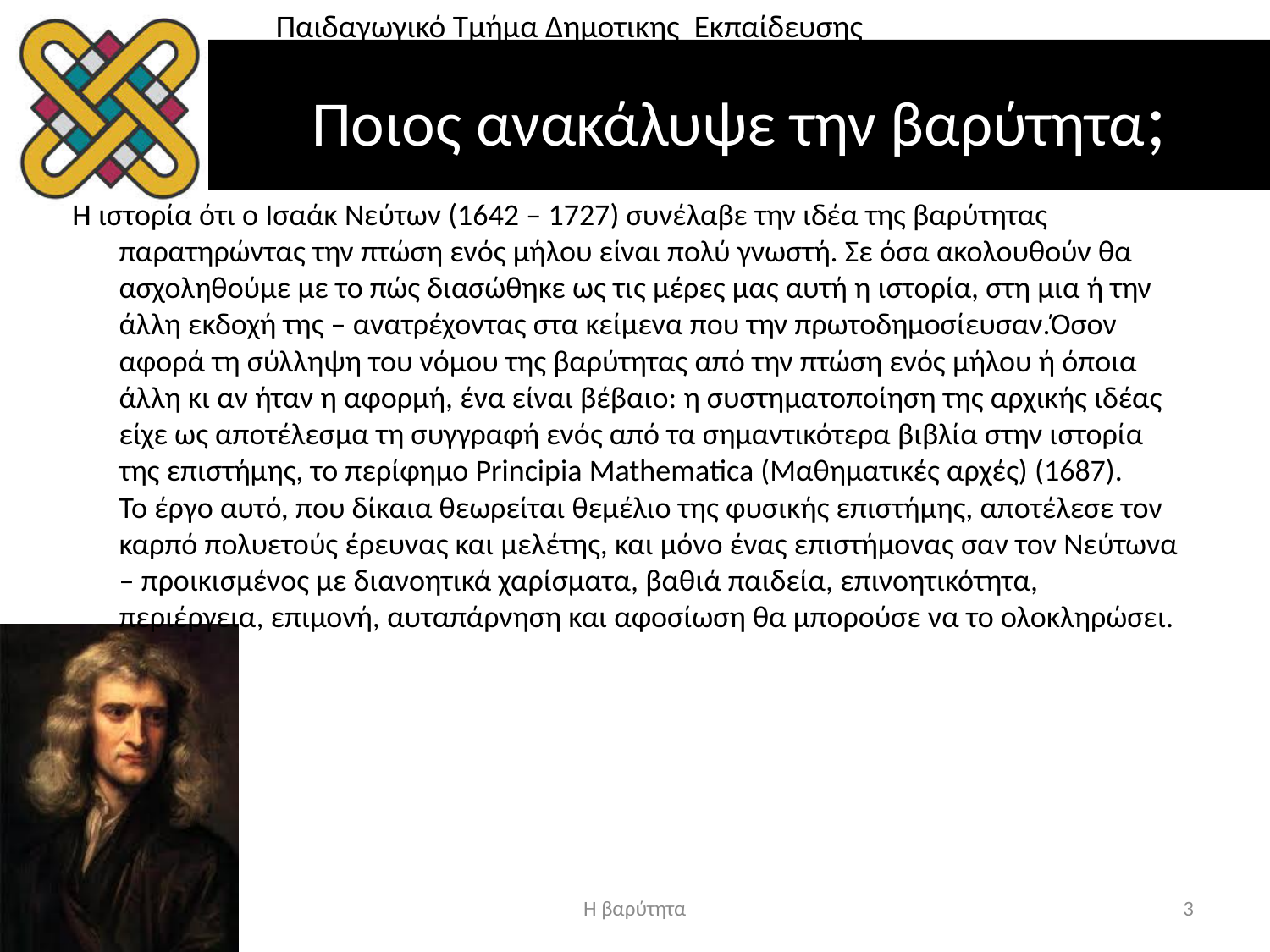

# Ποιος ανακάλυψε την βαρύτητα;
Η ιστορία ότι ο Ισαάκ Νεύτων (1642 – 1727) συνέλαβε την ιδέα της βαρύτητας παρατηρώντας την πτώση ενός μήλου είναι πολύ γνωστή. Σε όσα ακολουθούν θα ασχοληθούμε με το πώς διασώθηκε ως τις μέρες μας αυτή η ιστορία, στη μια ή την άλλη εκδοχή της – ανατρέχοντας στα κείμενα που την πρωτοδημοσίευσαν.Όσον αφορά τη σύλληψη του νόμου της βαρύτητας από την πτώση ενός μήλου ή όποια άλλη κι αν ήταν η αφορμή, ένα είναι βέβαιο: η συστηματοποίηση της αρχικής ιδέας είχε ως αποτέλεσμα τη συγγραφή ενός από τα σημαντικότερα βιβλία στην ιστορία της επιστήμης, το περίφημο Principia Mathematica (Μαθηματικές αρχές) (1687).
Το έργο αυτό, που δίκαια θεωρείται θεμέλιο της φυσικής επιστήμης, αποτέλεσε τον καρπό πολυετούς έρευνας και μελέτης, και μόνο ένας επιστήμονας σαν τον Νεύτωνα – προικισμένος με διανοητικά χαρίσματα, βαθιά παιδεία, επινοητικότητα, περιέργεια, επιμονή, αυταπάρνηση και αφοσίωση θα μπορούσε να το ολοκληρώσει.
Η βαρύτητα
3